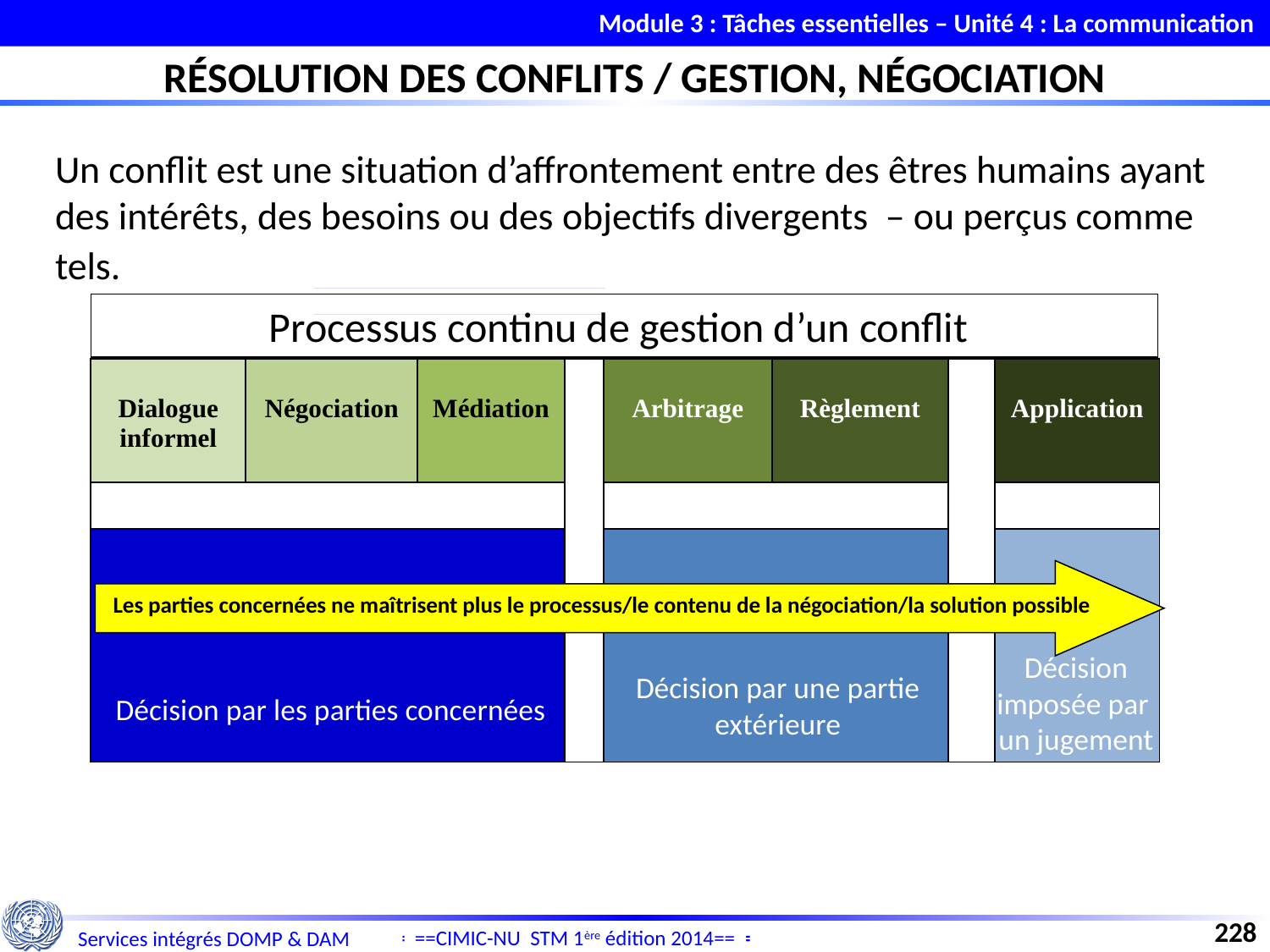

Module 3 : Tâches essentielles – Unité 4 : La communication
RÉSOLUTION DES CONFLITS / GESTION, NÉGOCIATION
Un conflit est une situation d’affrontement entre des êtres humains ayant des intérêts, des besoins ou des objectifs divergents  – ou perçus comme tels.

Processus continu de gestion d’un conflit

| Dialogue informel | Négociation | Médiation |  | Arbitrage | Règlement |  | Application |
| --- | --- | --- | --- | --- | --- | --- | --- |
|  |  |  |  |  |  |  |  |
|  |  |  |  |  |  |  |  |

Les parties concernées ne maîtrisent plus le processus/le contenu de la négociation/la solution possible
Décision imposée par
un jugement
Décision par une partie extérieure
Décision par les parties concernées

228
==CIMIC-NU  STM 1ère édition 2014==
Services intégrés DOMP & DAM